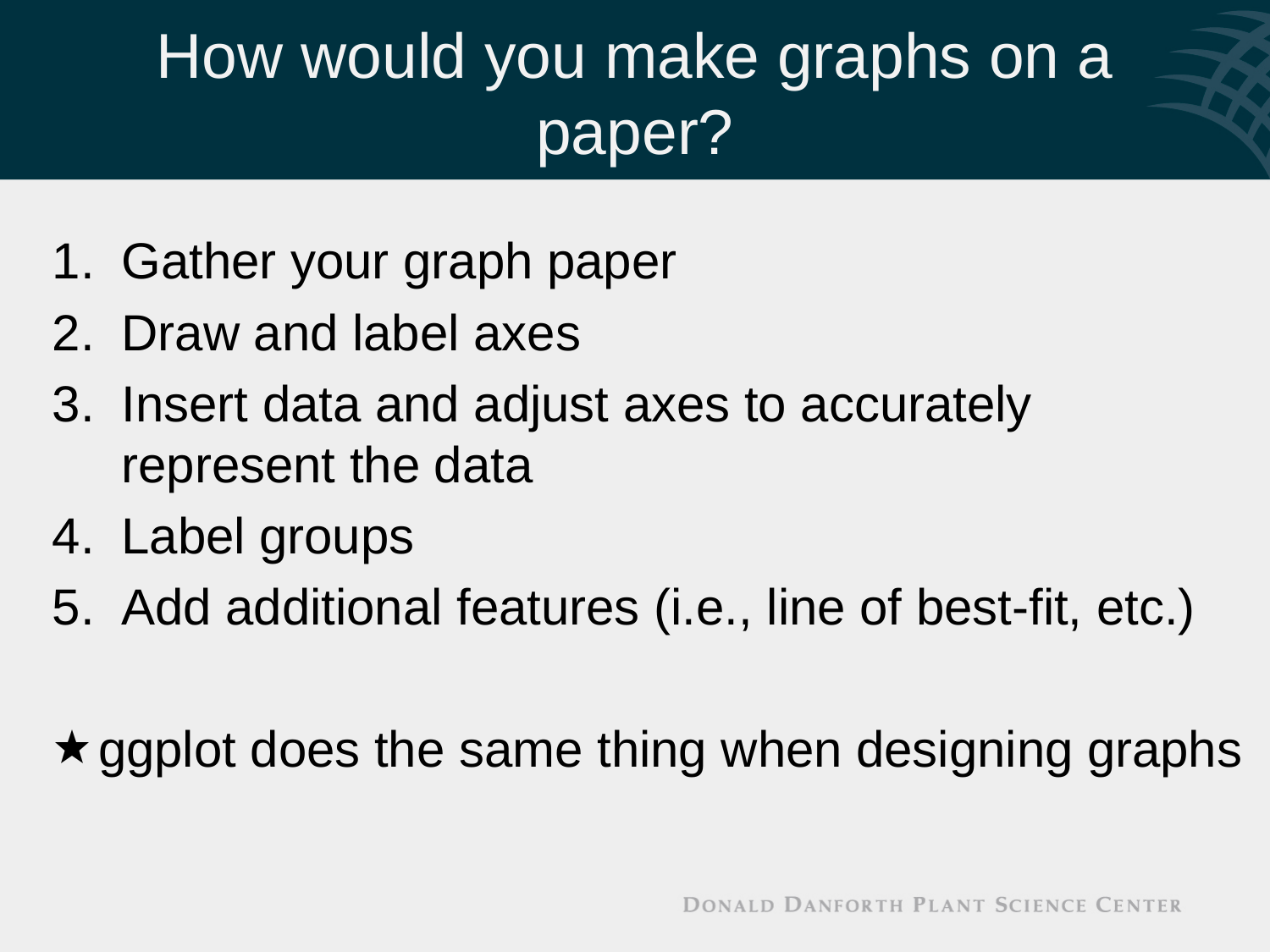

# How would you make graphs on a paper?
Gather your graph paper
Draw and label axes
Insert data and adjust axes to accurately represent the data
Label groups
Add additional features (i.e., line of best-fit, etc.)

ggplot does the same thing when designing graphs